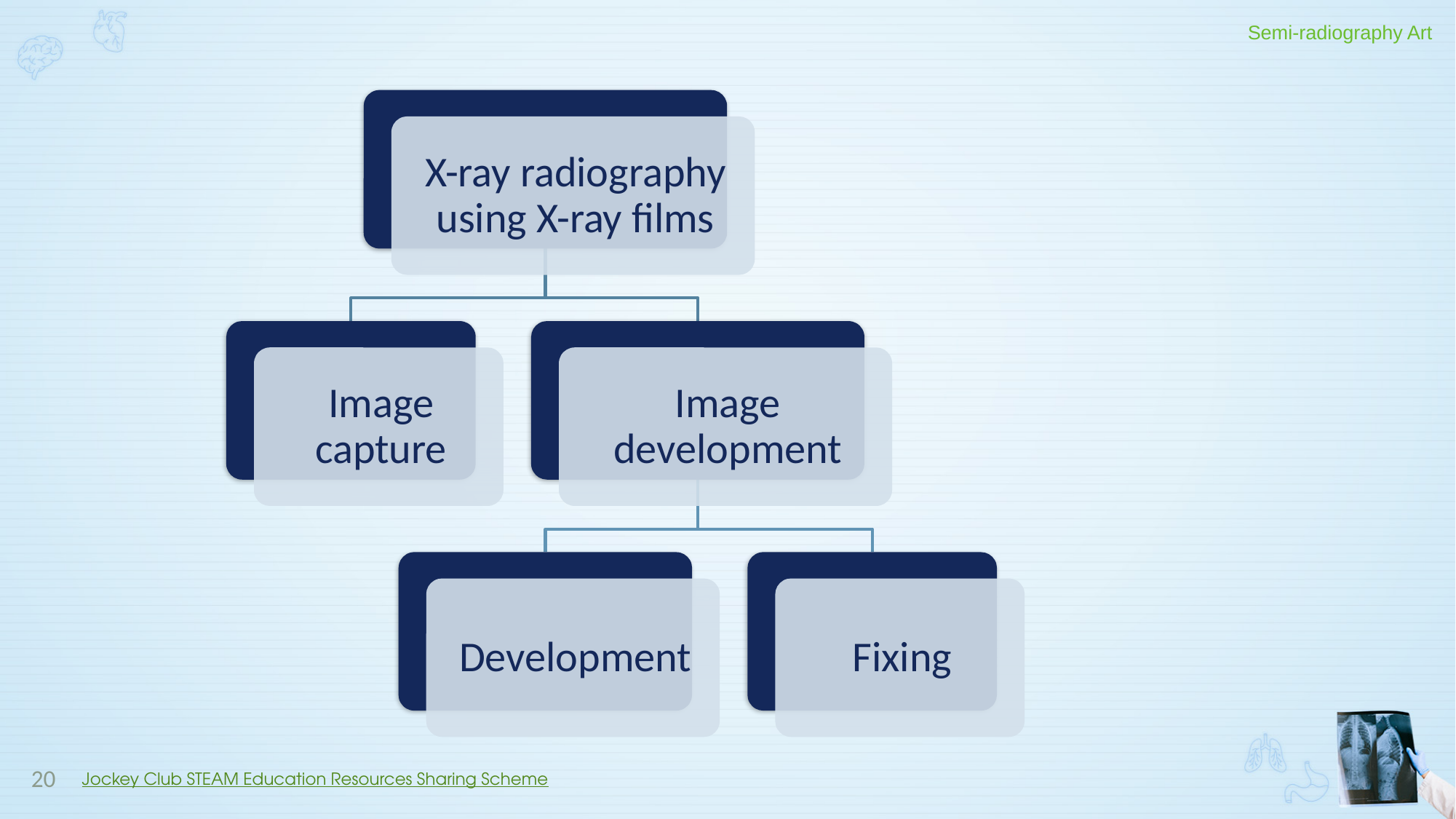

X-ray radiography using X-ray films
Image capture
Image development
Development
Fixing
20